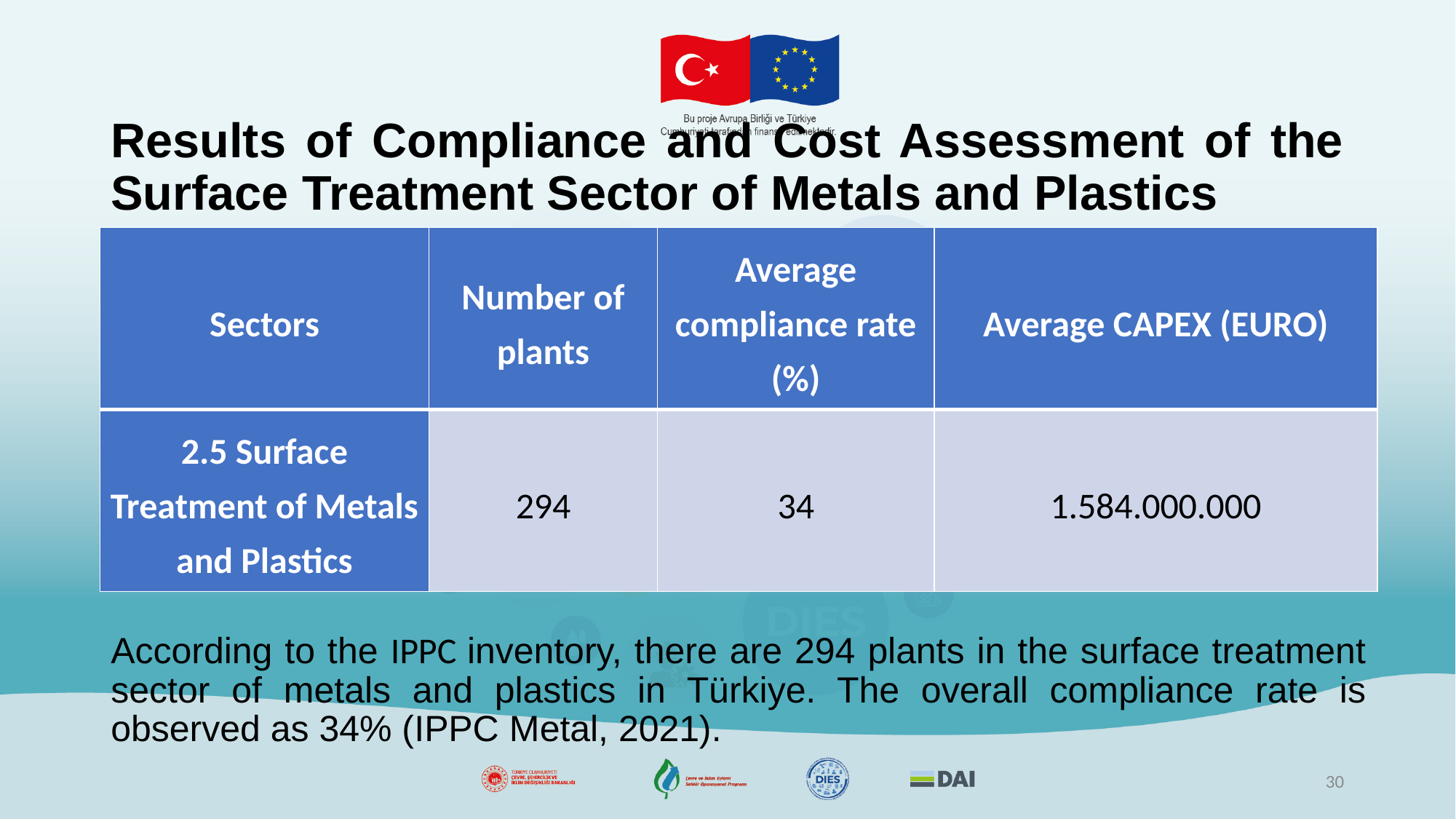

# Results of Compliance and Cost Assessment of the Surface Treatment Sector of Metals and Plastics
| Sectors | Number of plants | Average compliance rate (%) | Average CAPEX (EURO) |
| --- | --- | --- | --- |
| 2.5 Surface Treatment of Metals and Plastics | 294 | 34 | 1.584.000.000 |
According to the IPPC inventory, there are 294 plants in the surface treatment sector of metals and plastics in Türkiye. The overall compliance rate is observed as 34% (IPPC Metal, 2021).

30